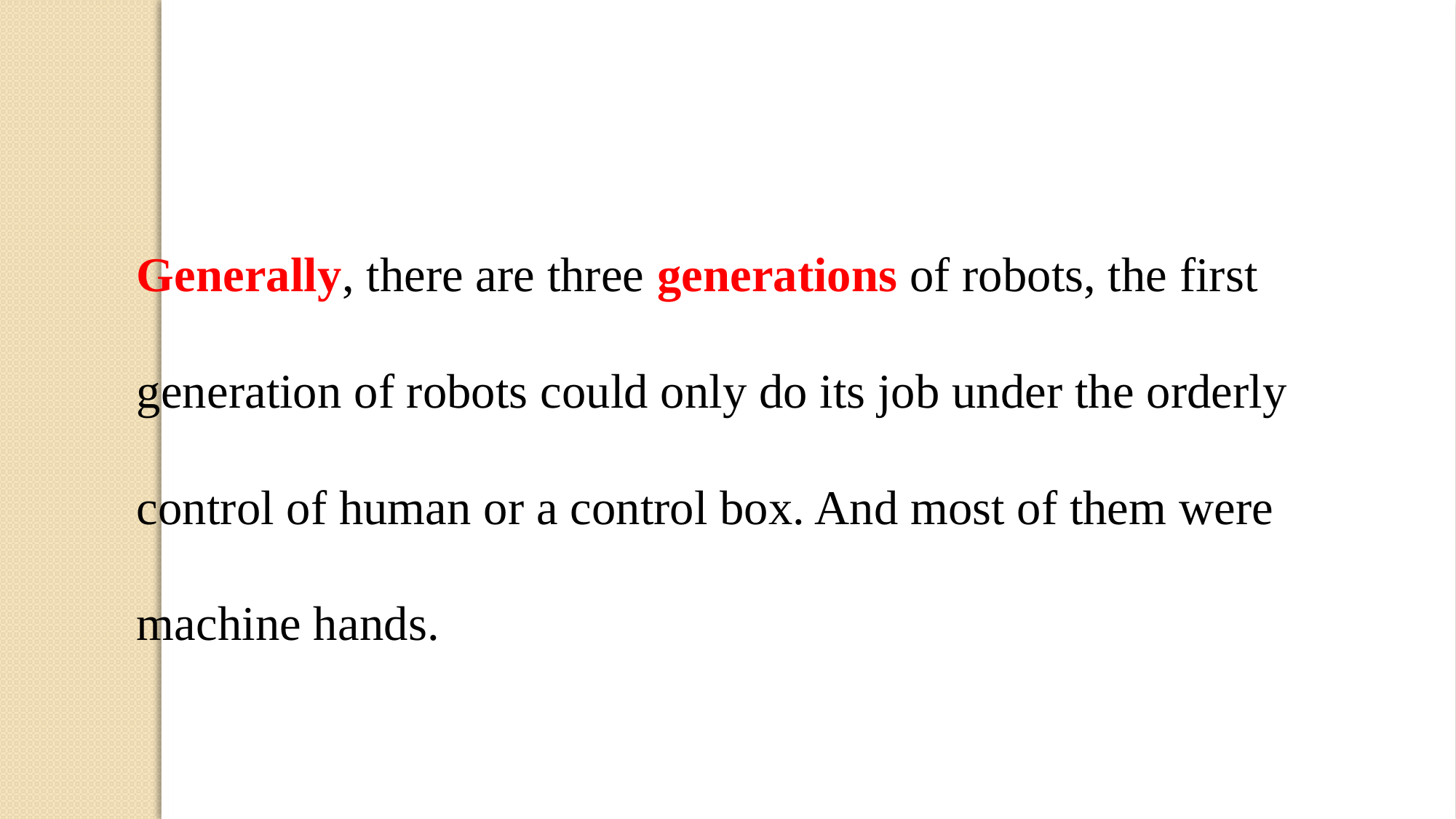

Generally, there are three generations of robots, the first

generation of robots could only do its job under the orderly

control of human or a control box. And most of them were

machine hands.